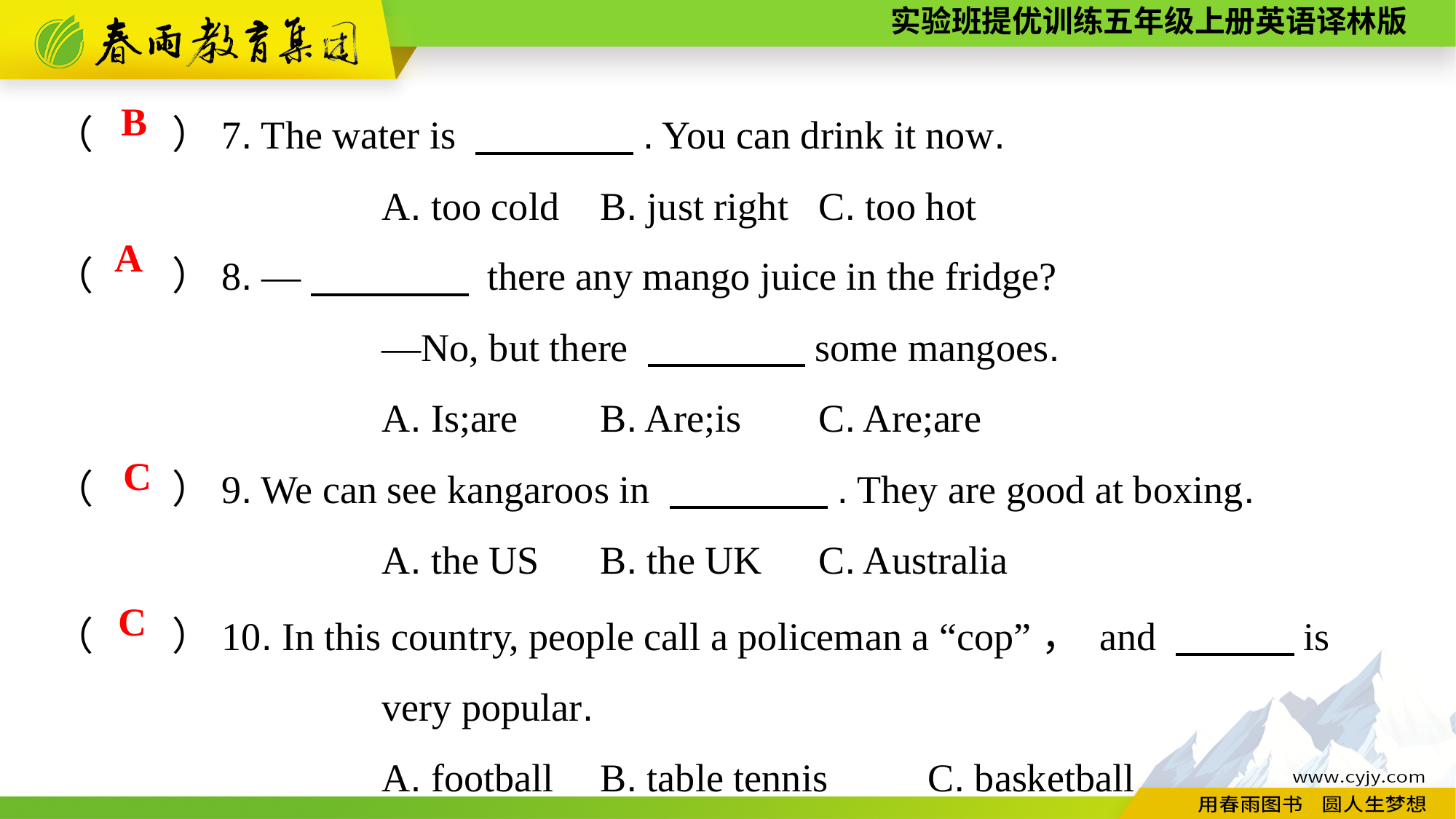

（　　）7. The water is 　　　　. You can drink it now.
			A. too cold	B. just right	C. too hot
B
（　　）8. —　　　　 there any mango juice in the fridge?
			—No, but there 　　　　some mangoes.
			A. Is;are	B. Are;is	C. Are;are
（　　）9. We can see kangaroos in 　　　　. They are good at boxing.
			A. the US	B. the UK	C. Australia
A
C
（　　）10. In this country, people call a policeman a “cop”， and 　　　is
			very popular.
			A. football	B. table tennis	C. basketball
C